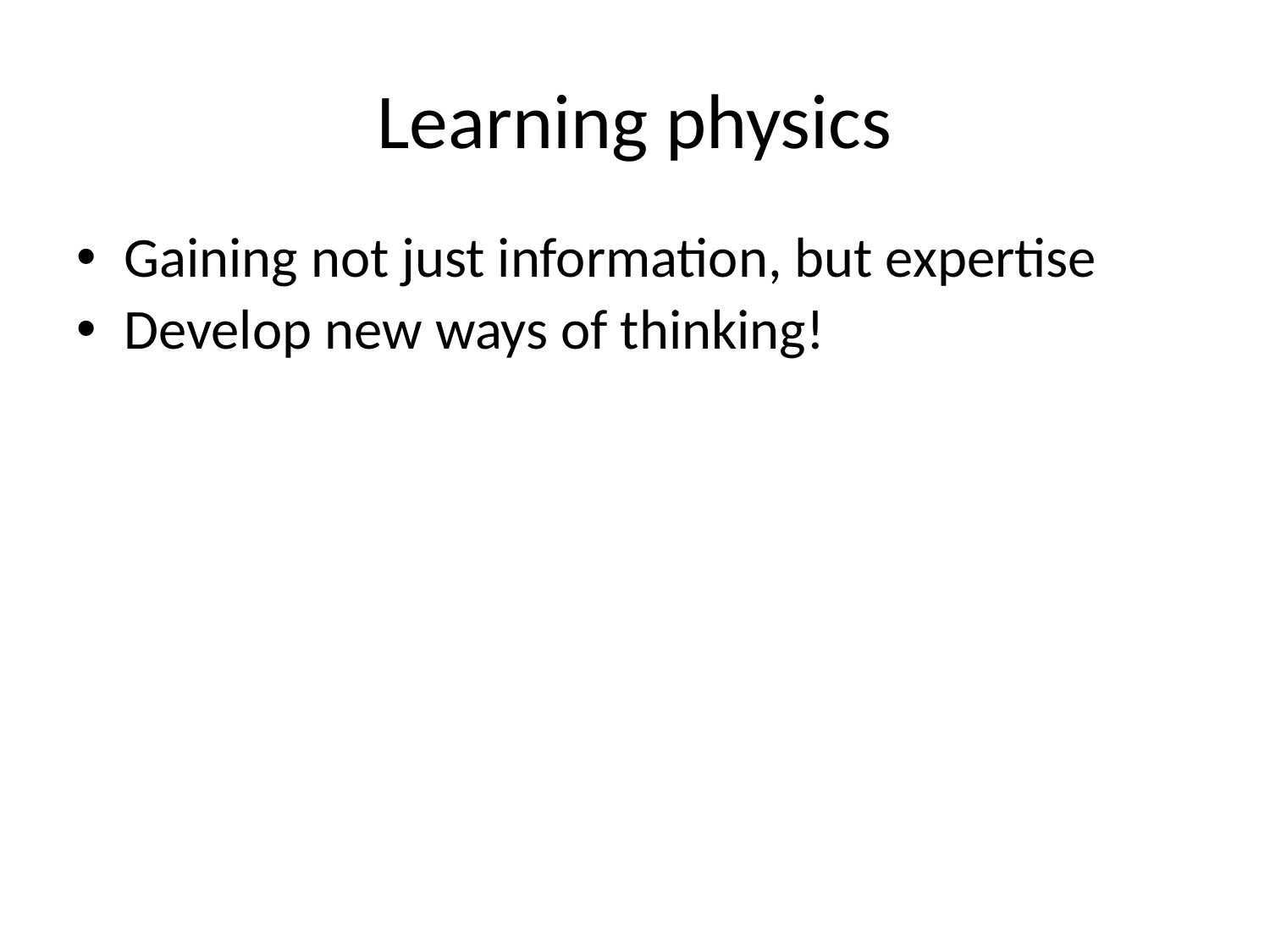

# Learning physics
Gaining not just information, but expertise
Develop new ways of thinking!